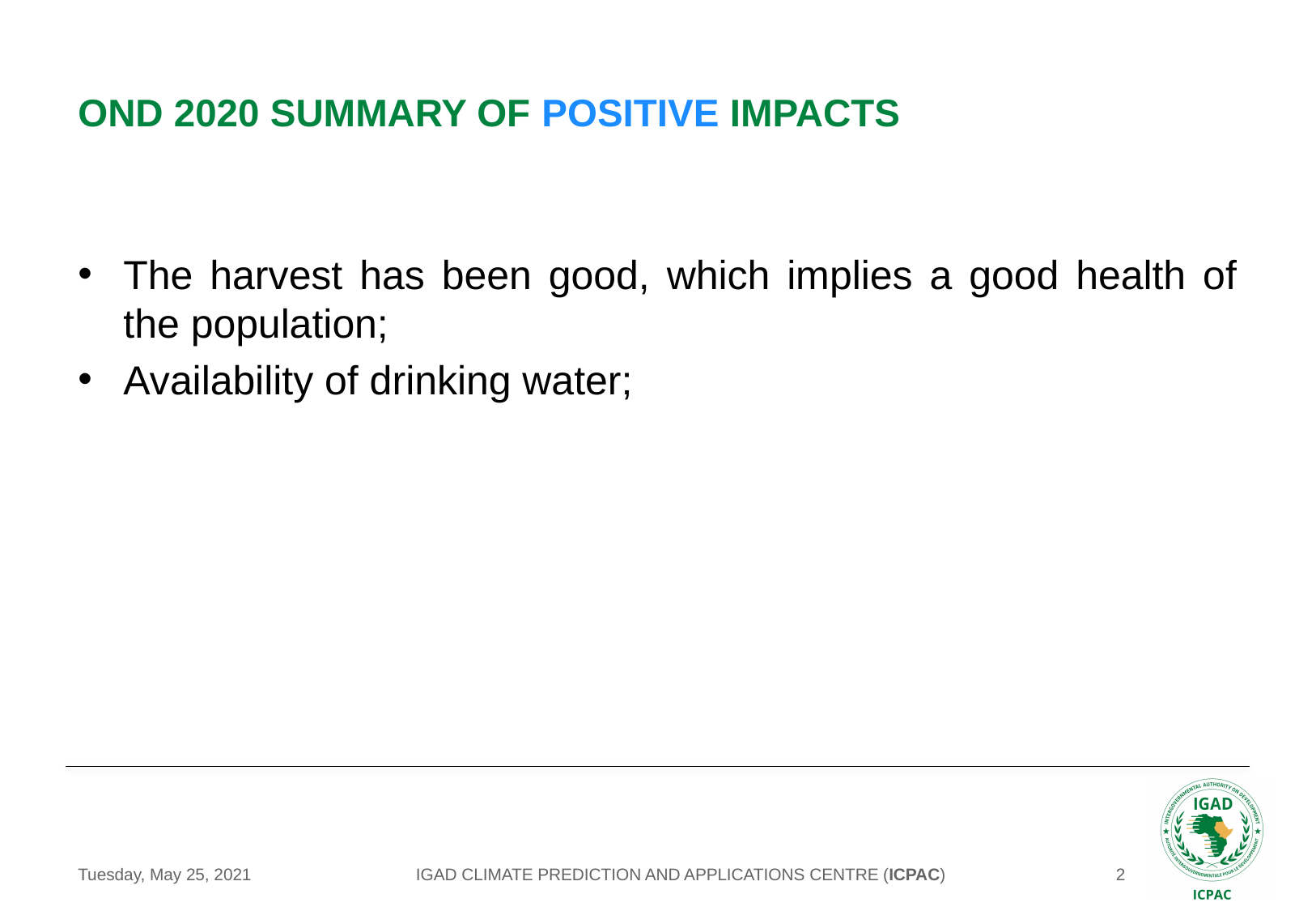

# OND 2020 summary of positive IMPACTS
The harvest has been good, which implies a good health of the population;
Availability of drinking water;

IGAD CLIMATE PREDICTION AND APPLICATIONS CENTRE (ICPAC)
Tuesday, May 25, 2021
2